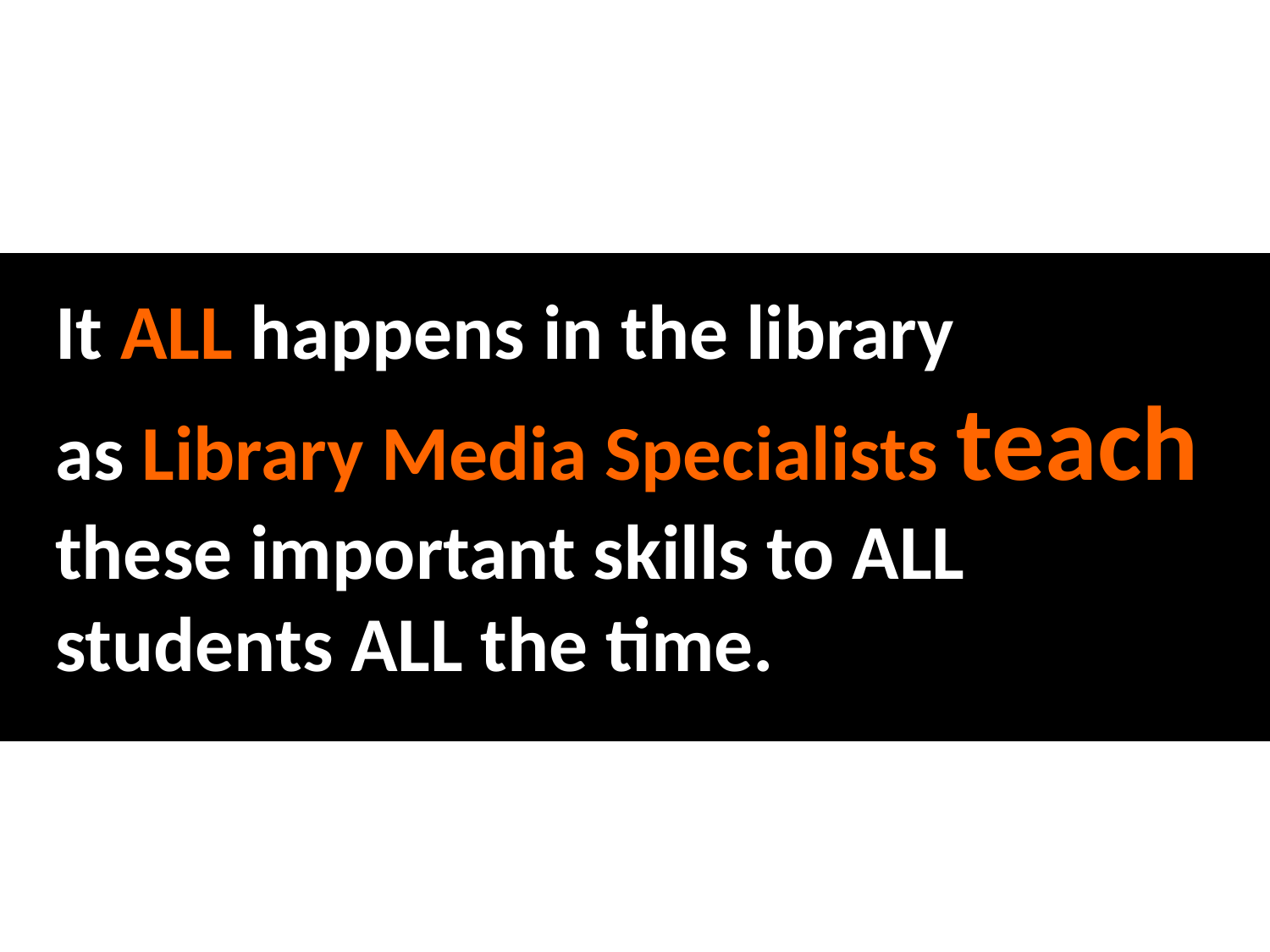

# It ALL happens in the library as Library Media Specialists teach these important skills to ALL students ALL the time.